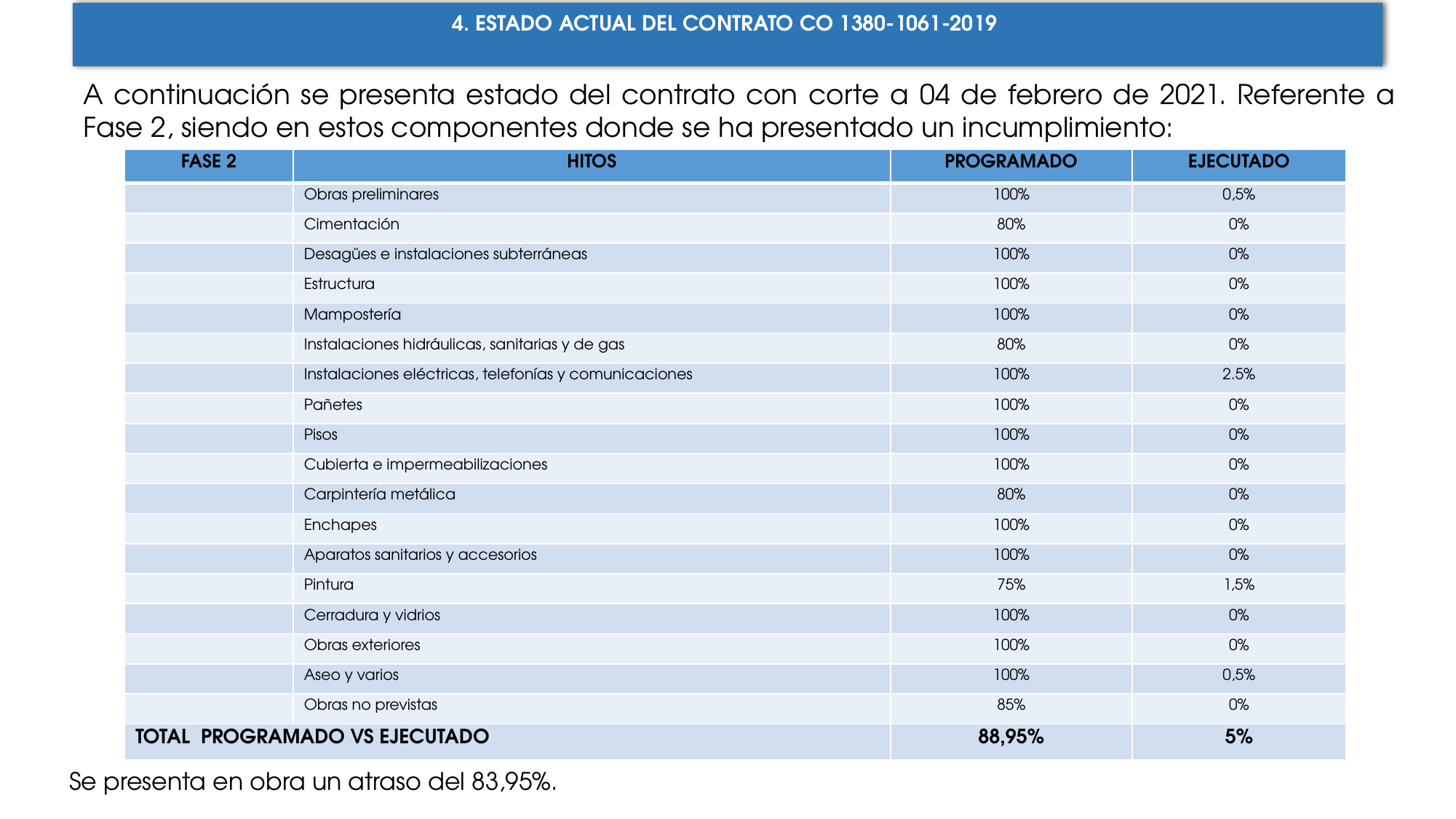

4. ESTADO ACTUAL DEL CONTRATO CO 1380-1061-2019

A continuación se presenta estado del contrato con corte a 04 de febrero de 2021. Referente a Fase 2, siendo en estos componentes donde se ha presentado un incumplimiento:
| FASE 2 | HITOS | PROGRAMADO | EJECUTADO |
| --- | --- | --- | --- |
|  | Obras preliminares | 100% | 0,5% |
|  | Cimentación | 80% | 0% |
|  | Desagües e instalaciones subterráneas | 100% | 0% |
|  | Estructura | 100% | 0% |
|  | Mampostería | 100% | 0% |
|  | Instalaciones hidráulicas, sanitarias y de gas | 80% | 0% |
|  | Instalaciones eléctricas, telefonías y comunicaciones | 100% | 2.5% |
|  | Pañetes | 100% | 0% |
|  | Pisos | 100% | 0% |
|  | Cubierta e impermeabilizaciones | 100% | 0% |
|  | Carpintería metálica | 80% | 0% |
|  | Enchapes | 100% | 0% |
|  | Aparatos sanitarios y accesorios | 100% | 0% |
|  | Pintura | 75% | 1,5% |
|  | Cerradura y vidrios | 100% | 0% |
|  | Obras exteriores | 100% | 0% |
|  | Aseo y varios | 100% | 0,5% |
|  | Obras no previstas | 85% | 0% |
| TOTAL PROGRAMADO VS EJECUTADO |  | 88,95% | 5% |
Se presenta en obra un atraso del 83,95%.